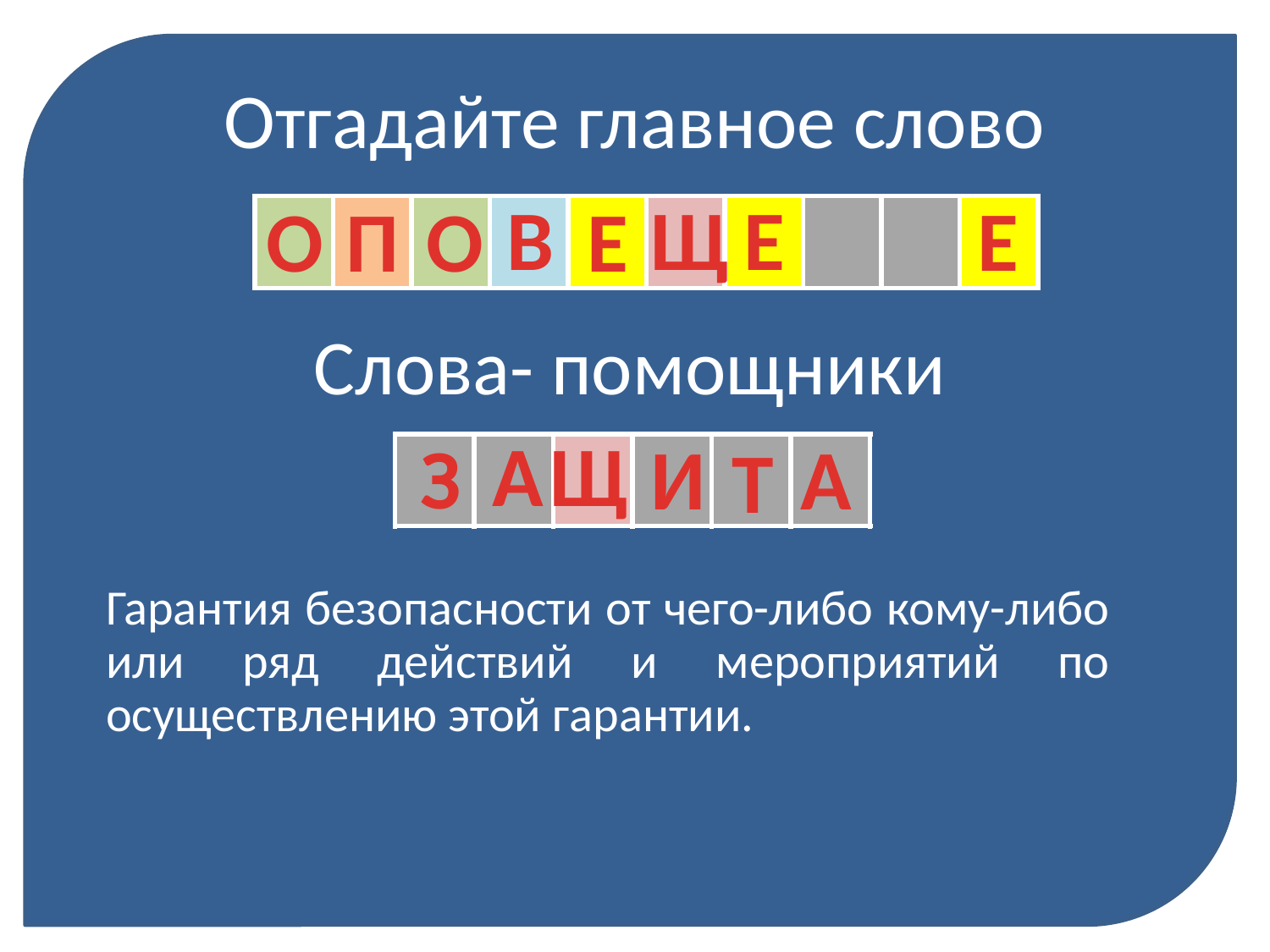

# Отгадайте главное слово
Щ
Е
В
Е
О
О
П
Е
|  |  |  |  |  |  |  |  |  |  |
| --- | --- | --- | --- | --- | --- | --- | --- | --- | --- |
Слова- помощники
Щ
А
З
И
А
Т
|  |  |  |  |  |  |
| --- | --- | --- | --- | --- | --- |
Гарантия безопасности от чего-либо кому-либо или ряд действий и мероприятий по осуществлению этой гарантии.